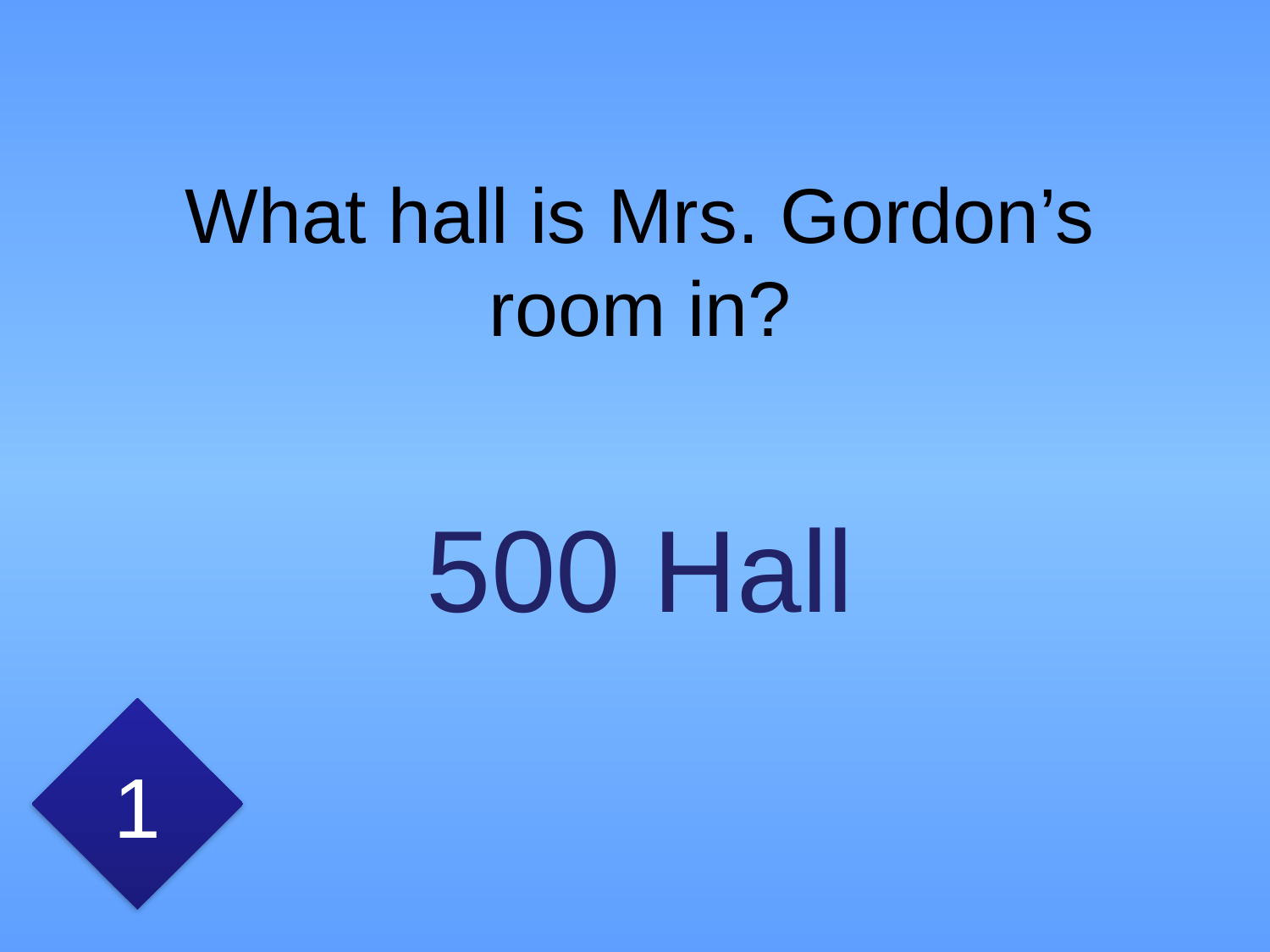

# What hall is Mrs. Gordon’s room in?
500 Hall
1